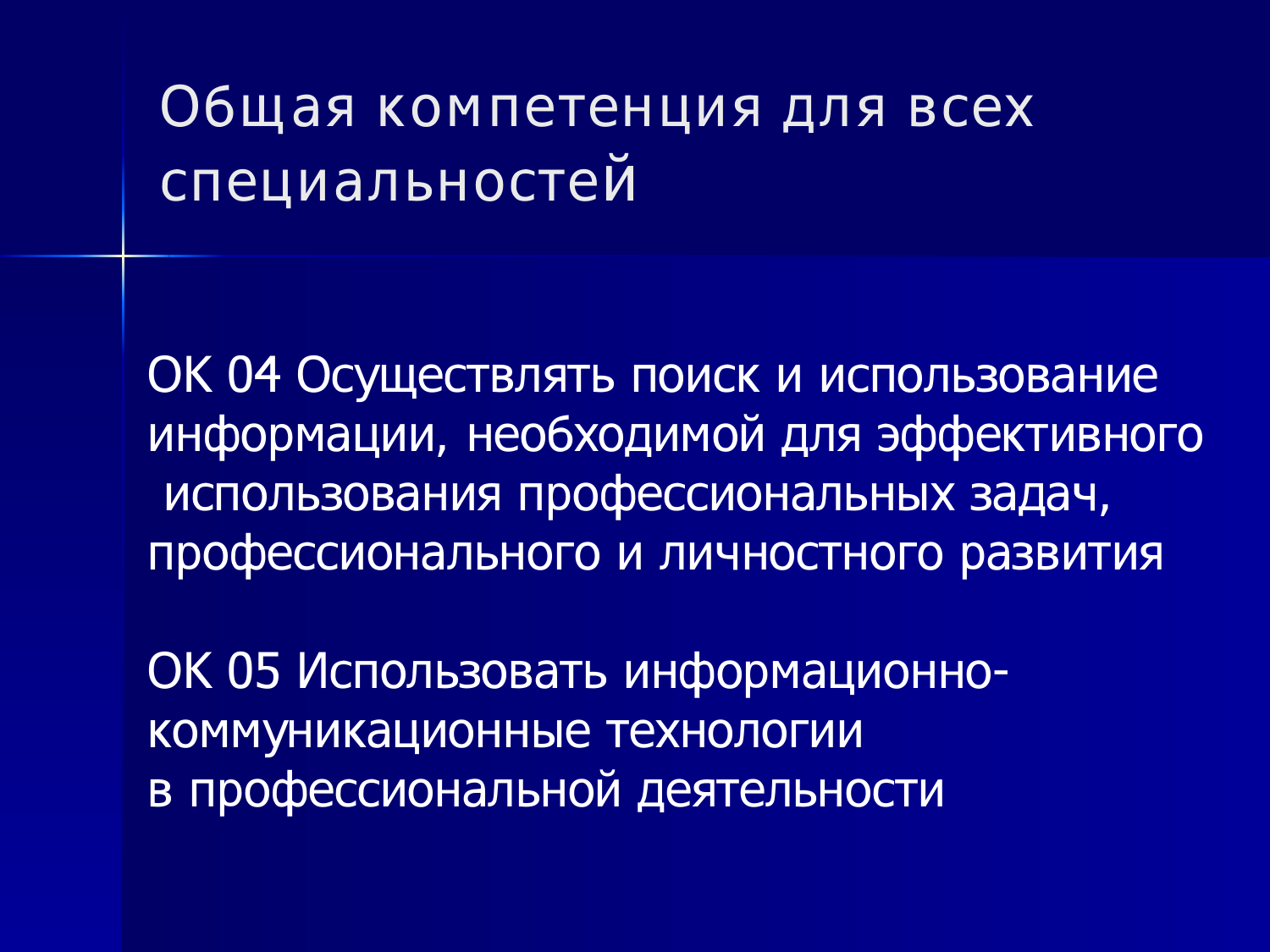

# Общая компетенция для всех специальностей

ОК 04 Осуществлять поиск и использование
информации, необходимой для эффективного
 использования профессиональных задач,
профессионального и личностного развития

ОК 05 Использовать информационно-
коммуникационные технологии
в профессиональной деятельности